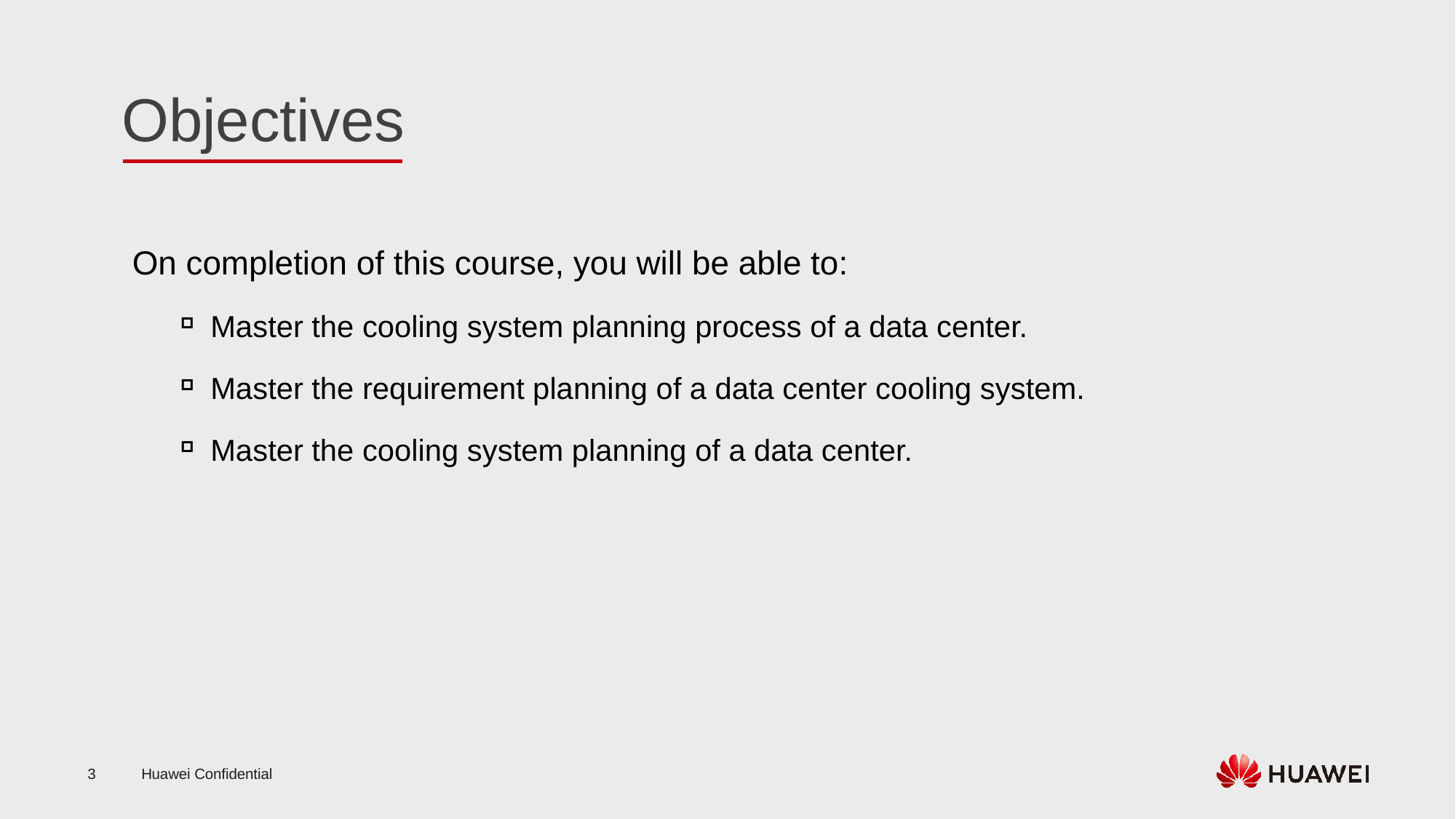

On completion of this course, you will be able to:
Master the cooling system planning process of a data center.
Master the requirement planning of a data center cooling system.
Master the cooling system planning of a data center.